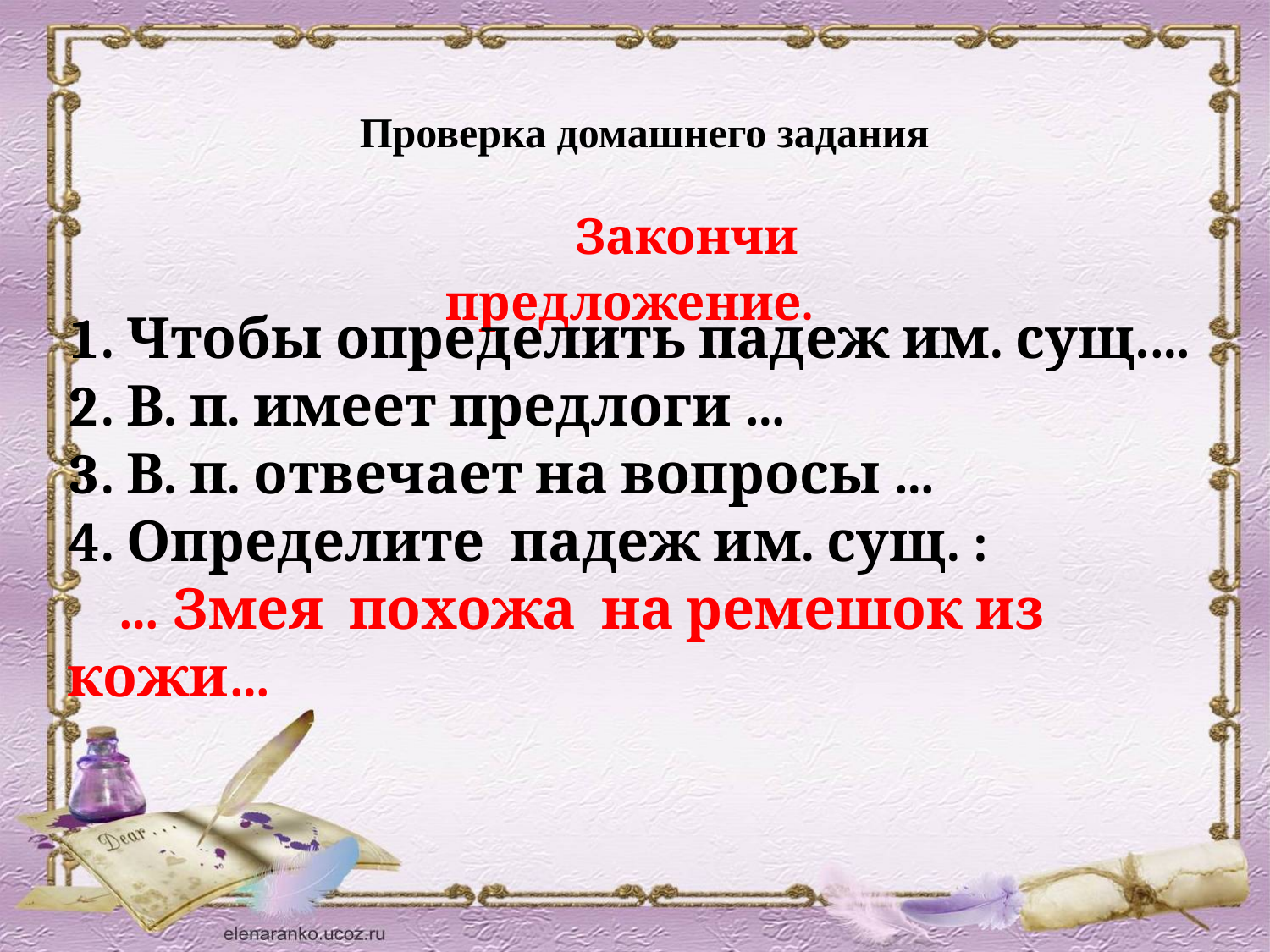

Проверка домашнего задания
       Закончи предложение.
1. Чтобы определить падеж им. сущ.…
2. В. п. имеет предлоги …
3. В. п. отвечает на вопросы …
4. Определите  падеж им. сущ. :
    … Змея  похожа  на ремешок из кожи…